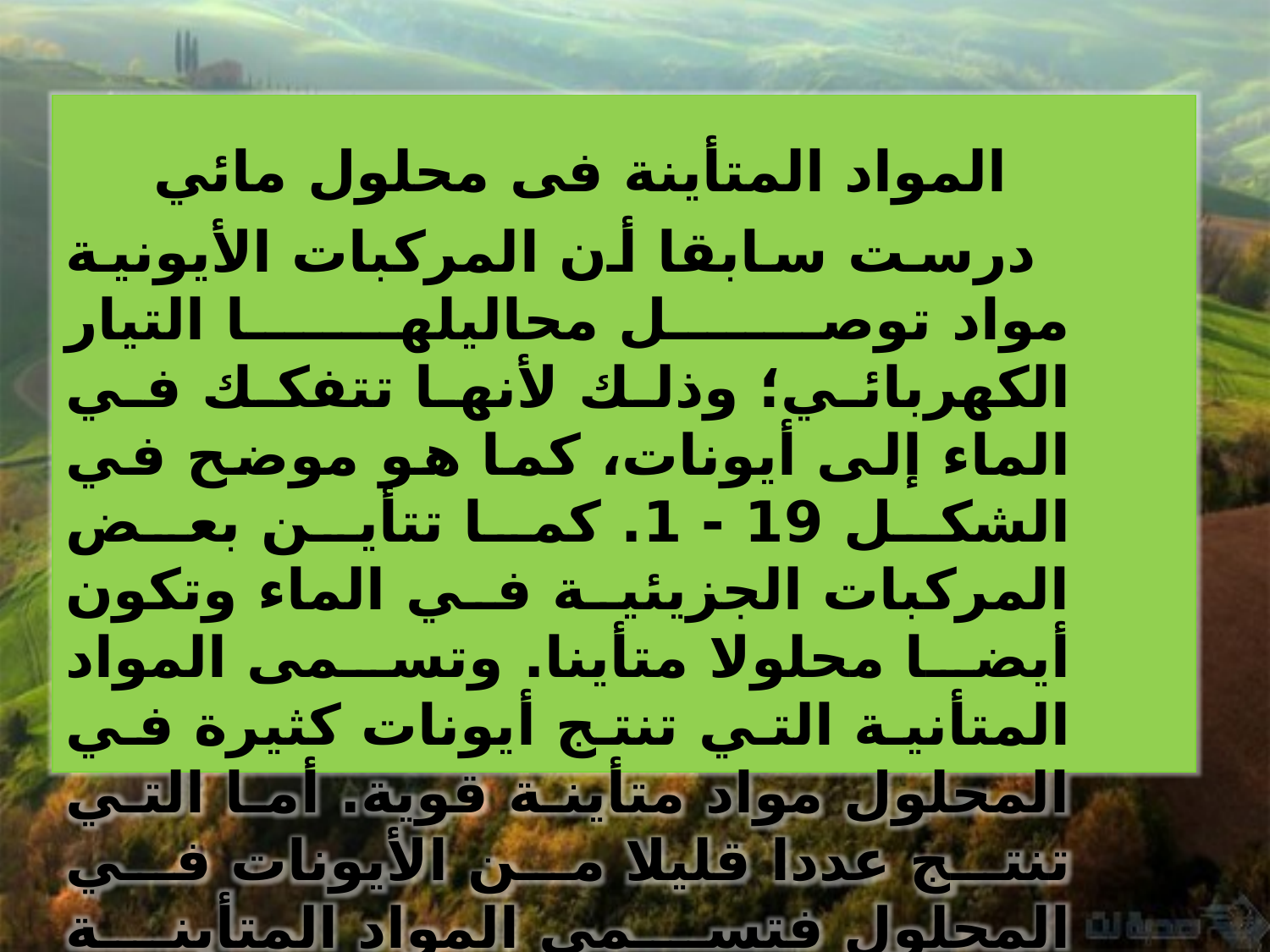

المواد المتأينة فى محلول مائي
       درست سابقا أن المركبات الأيونية مواد توصل محاليلها التيار الكهربائي؛ وذلك لأنها تتفكك في الماء إلى أيونات، كما هو موضح في الشكل 19 - 1. كما تتأين بعض المركبات الجزيئية في الماء وتكون أيضا محلولا متأينا. وتسمى المواد المتأنية التي تنتج أيونات كثيرة في المحلول مواد متأينة قوية. أما التي تنتج عددا قليلا من الأيونات في المحلول فتسمى المواد المتأينة الضعيفة.